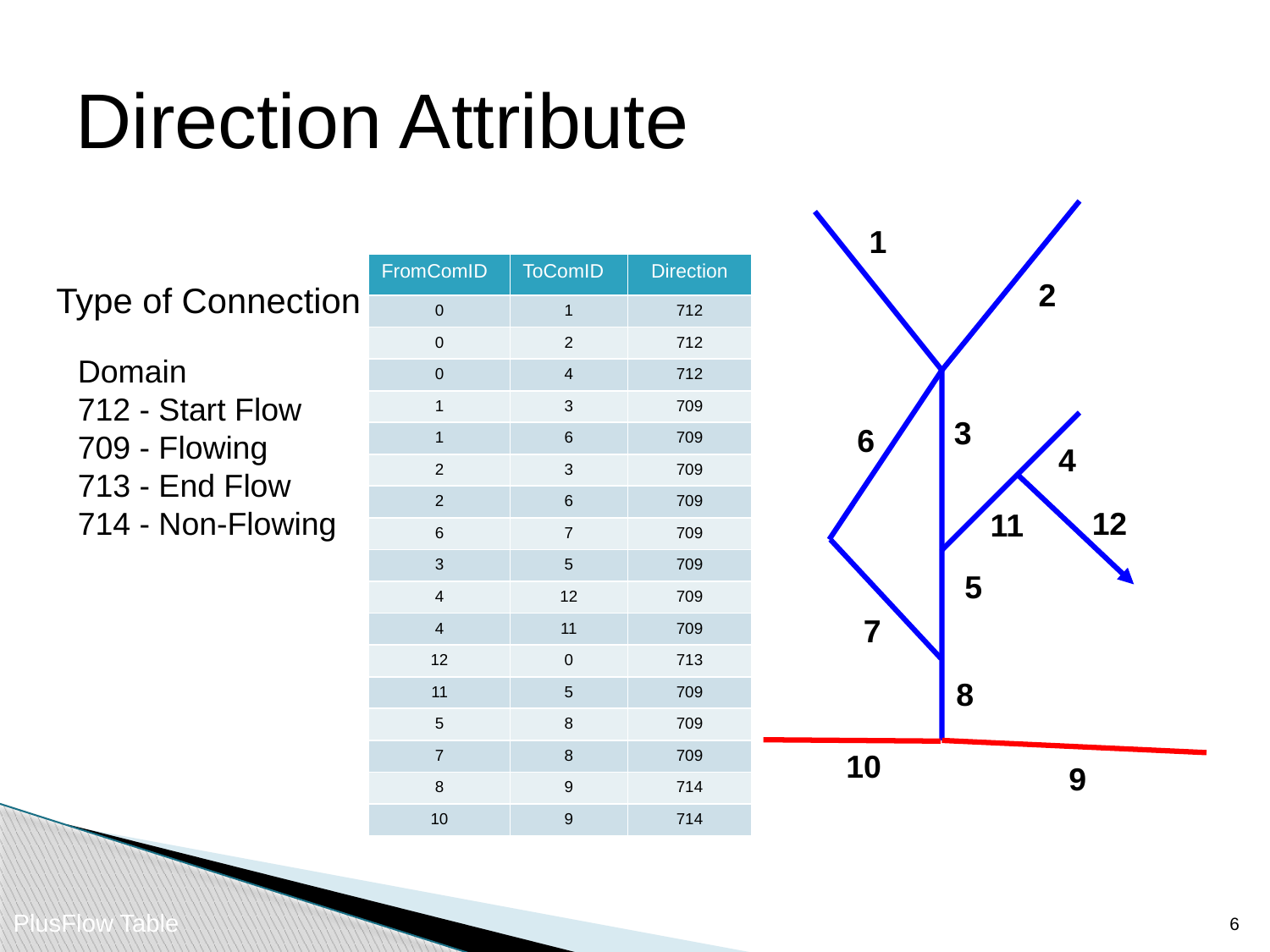

# Direction Attribute

1
| FromComID | ToComID | Direction |
| --- | --- | --- |
| 0 | 1 | 712 |
| 0 | 2 | 712 |
| 0 | 4 | 712 |
| 1 | 3 | 709 |
| 1 | 6 | 709 |
| 2 | 3 | 709 |
| 2 | 6 | 709 |
| 6 | 7 | 709 |
| 3 | 5 | 709 |
| 4 | 12 | 709 |
| 4 | 11 | 709 |
| 12 | 0 | 713 |
| 11 | 5 | 709 |
| 5 | 8 | 709 |
| 7 | 8 | 709 |
| 8 | 9 | 714 |
| 10 | 9 | 714 |
2
Type of Connection
Domain
712 - Start Flow
709 - Flowing
713 - End Flow
714 - Non-Flowing

3

6
4
12
11

5
7
8

10

9
6
PlusFlow Table